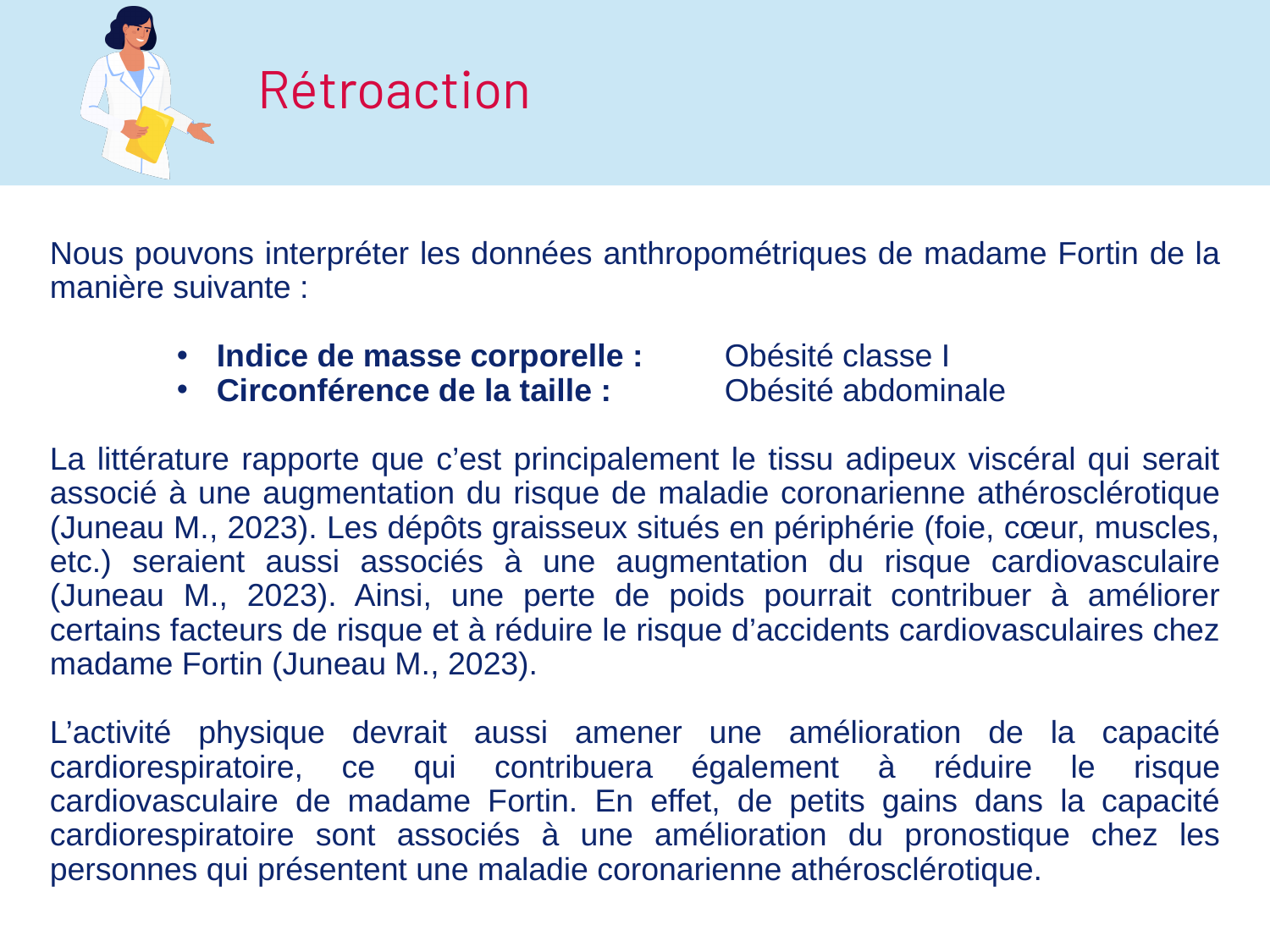

# Rétroaction
Nous pouvons interpréter les données anthropométriques de madame Fortin de la manière suivante :

Indice de masse corporelle : 	Obésité classe I
Circonférence de la taille : 	Obésité abdominale

La littérature rapporte que c’est principalement le tissu adipeux viscéral qui serait associé à une augmentation du risque de maladie coronarienne athérosclérotique (Juneau M., 2023). Les dépôts graisseux situés en périphérie (foie, cœur, muscles, etc.) seraient aussi associés à une augmentation du risque cardiovasculaire (Juneau M., 2023). Ainsi, une perte de poids pourrait contribuer à améliorer certains facteurs de risque et à réduire le risque d’accidents cardiovasculaires chez madame Fortin (Juneau M., 2023).

L’activité physique devrait aussi amener une amélioration de la capacité cardiorespiratoire, ce qui contribuera également à réduire le risque cardiovasculaire de madame Fortin. En effet, de petits gains dans la capacité cardiorespiratoire sont associés à une amélioration du pronostique chez les personnes qui présentent une maladie coronarienne athérosclérotique.